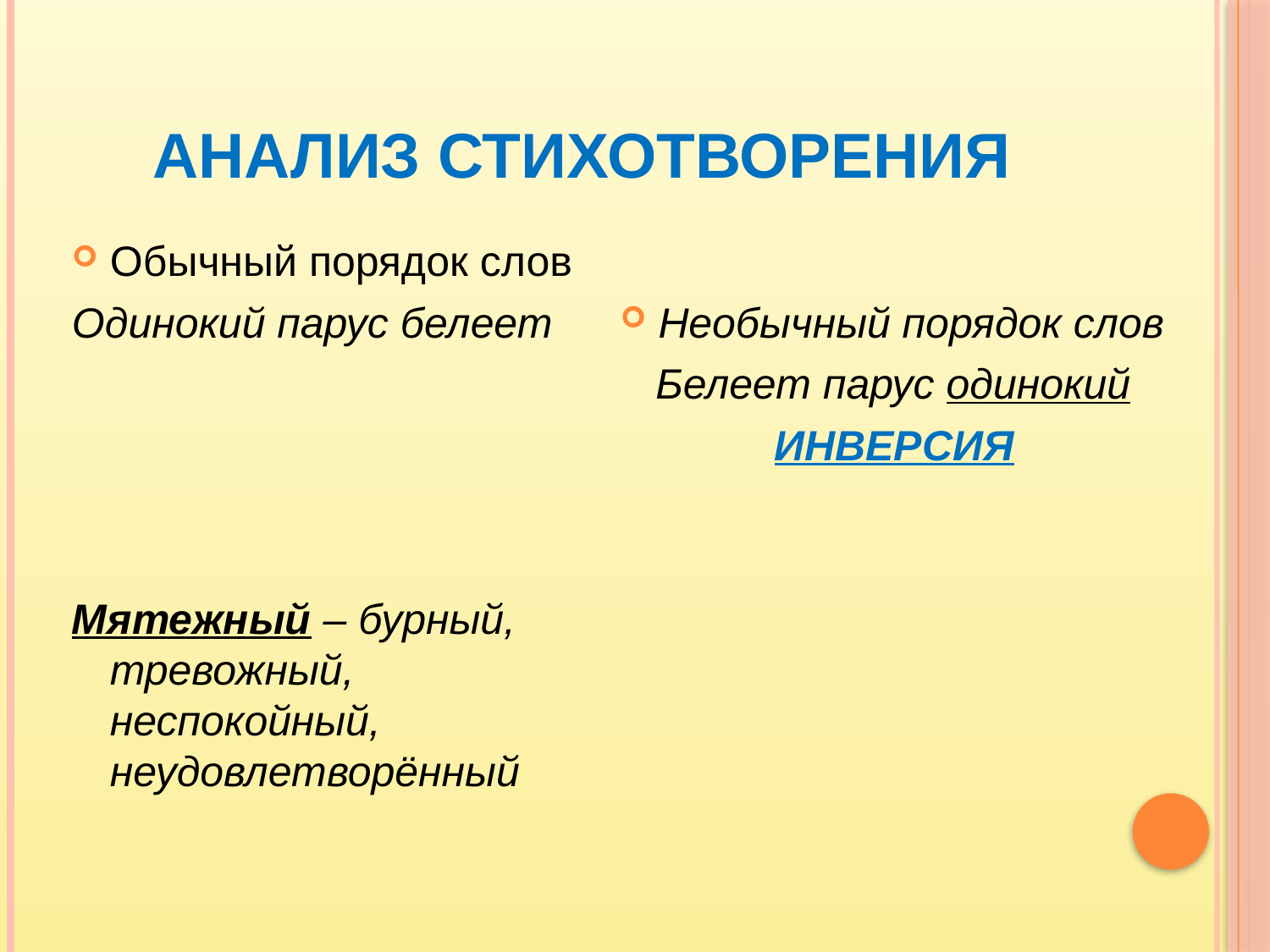

# Анализ стихотворения
Обычный порядок слов
Одинокий парус белеет

Мятежный – бурный, тревожный, неспокойный, неудовлетворённый

Необычный порядок слов
   Белеет парус одинокий
ИНВЕРСИЯ